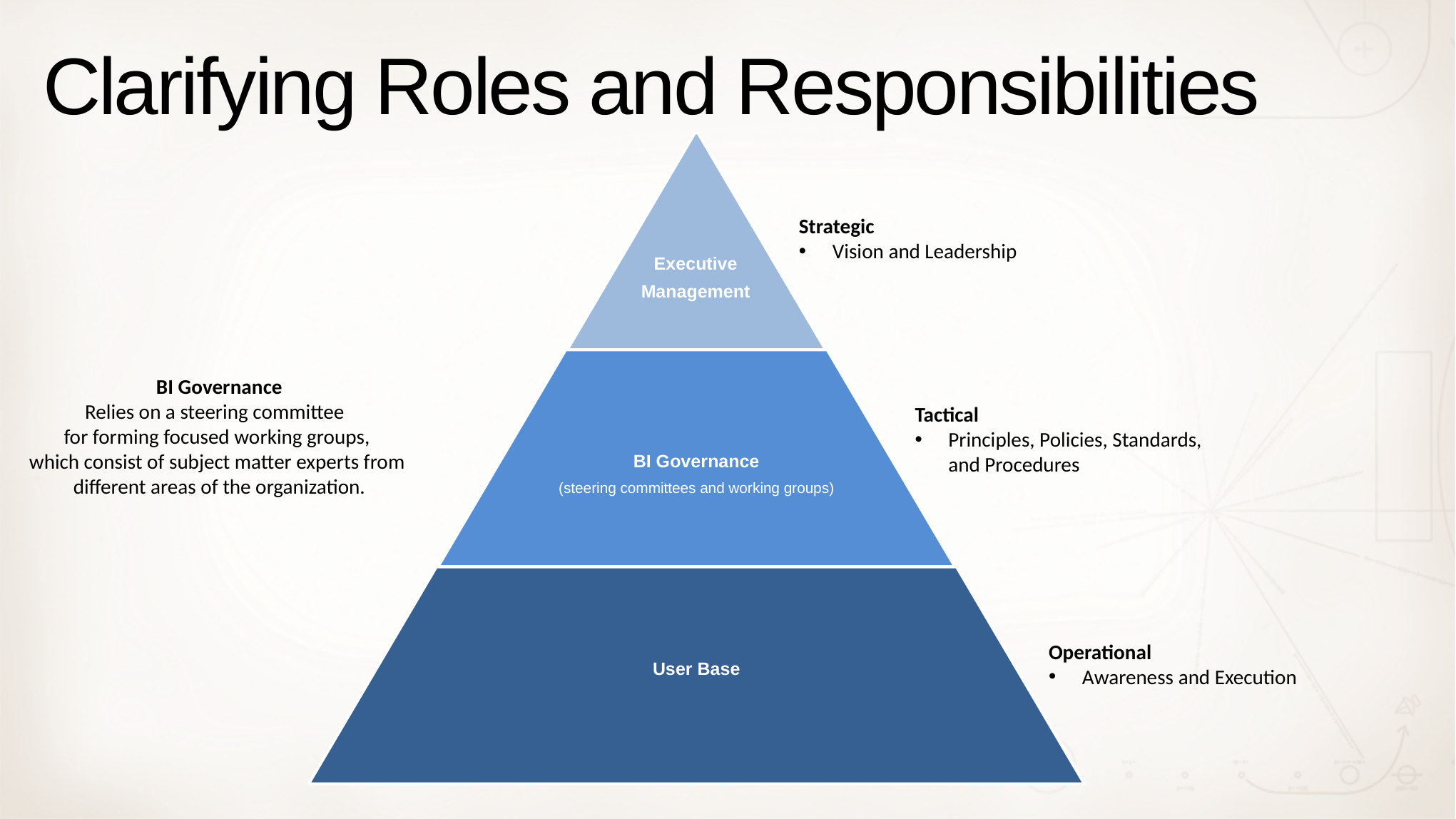

# Clarifying Roles and Responsibilities

Executive
Management
BI Governance
(steering committees and working groups)
User Base
Strategic
Vision and Leadership
BI Governance
Relies on a steering committee
for forming focused working groups,
which consist of subject matter experts from
different areas of the organization.
Tactical
Principles, Policies, Standards,
and Procedures
Operational
Awareness and Execution